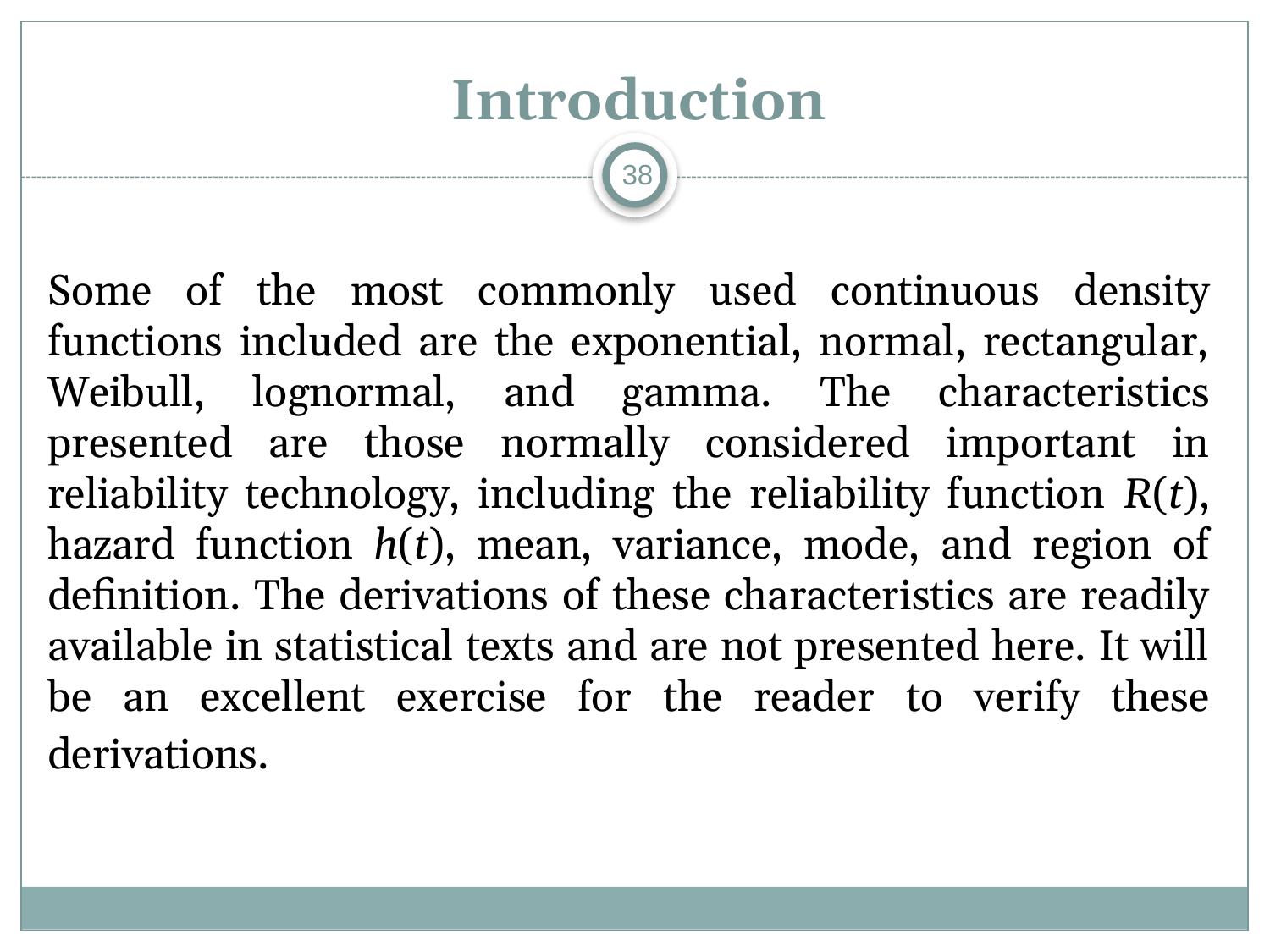

# Introduction
38
Some of the most commonly used continuous density functions included are the exponential, normal, rectangular, Weibull, lognormal, and gamma. The characteristics presented are those normally considered important in reliability technology, including the reliability function R(t), hazard function h(t), mean, variance, mode, and region of definition. The derivations of these characteristics are readily available in statistical texts and are not presented here. It will be an excellent exercise for the reader to verify these derivations.